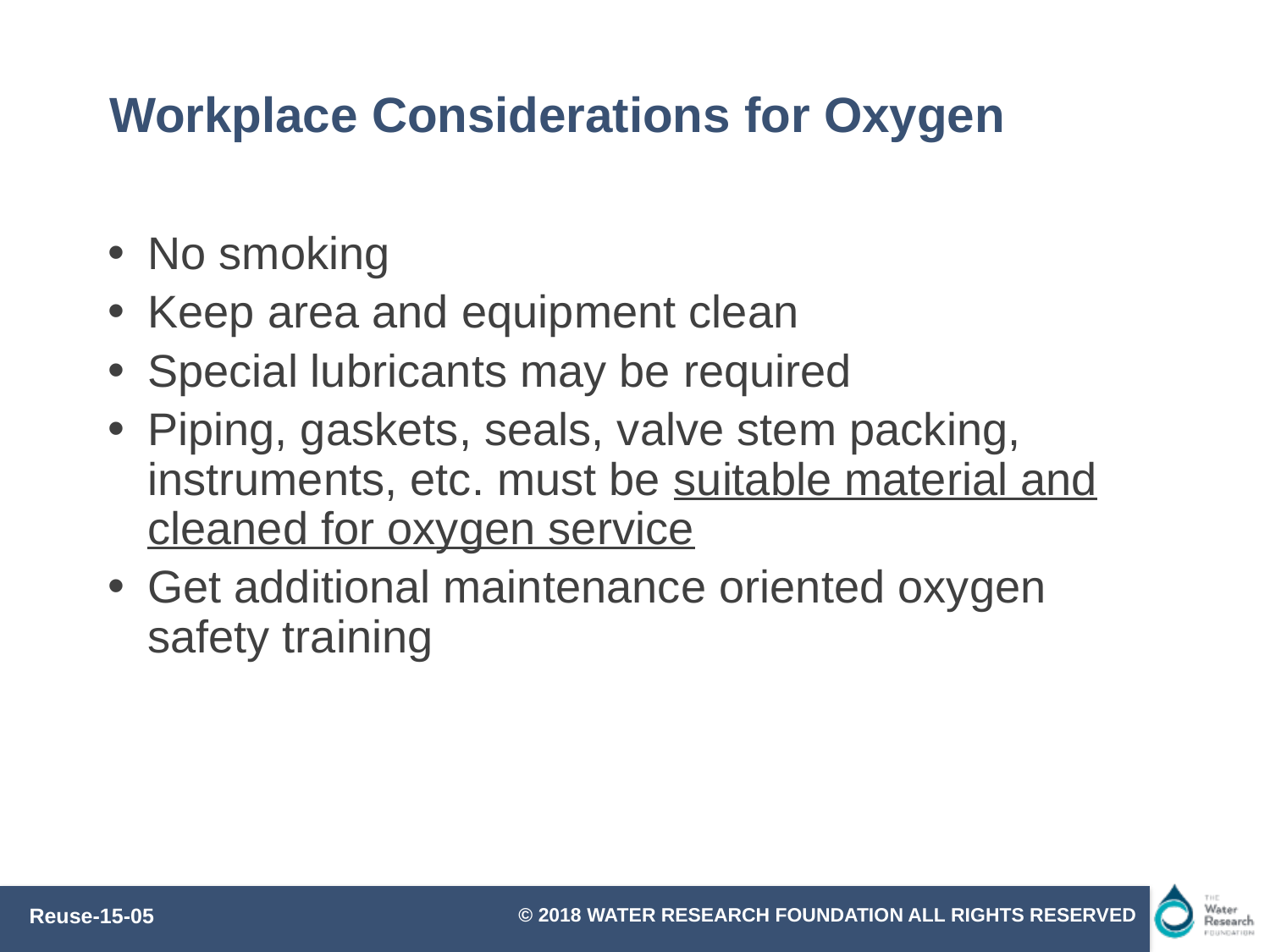

# Workplace Considerations for Oxygen
No smoking
Keep area and equipment clean
Special lubricants may be required
Piping, gaskets, seals, valve stem packing, instruments, etc. must be suitable material and cleaned for oxygen service
Get additional maintenance oriented oxygen safety training